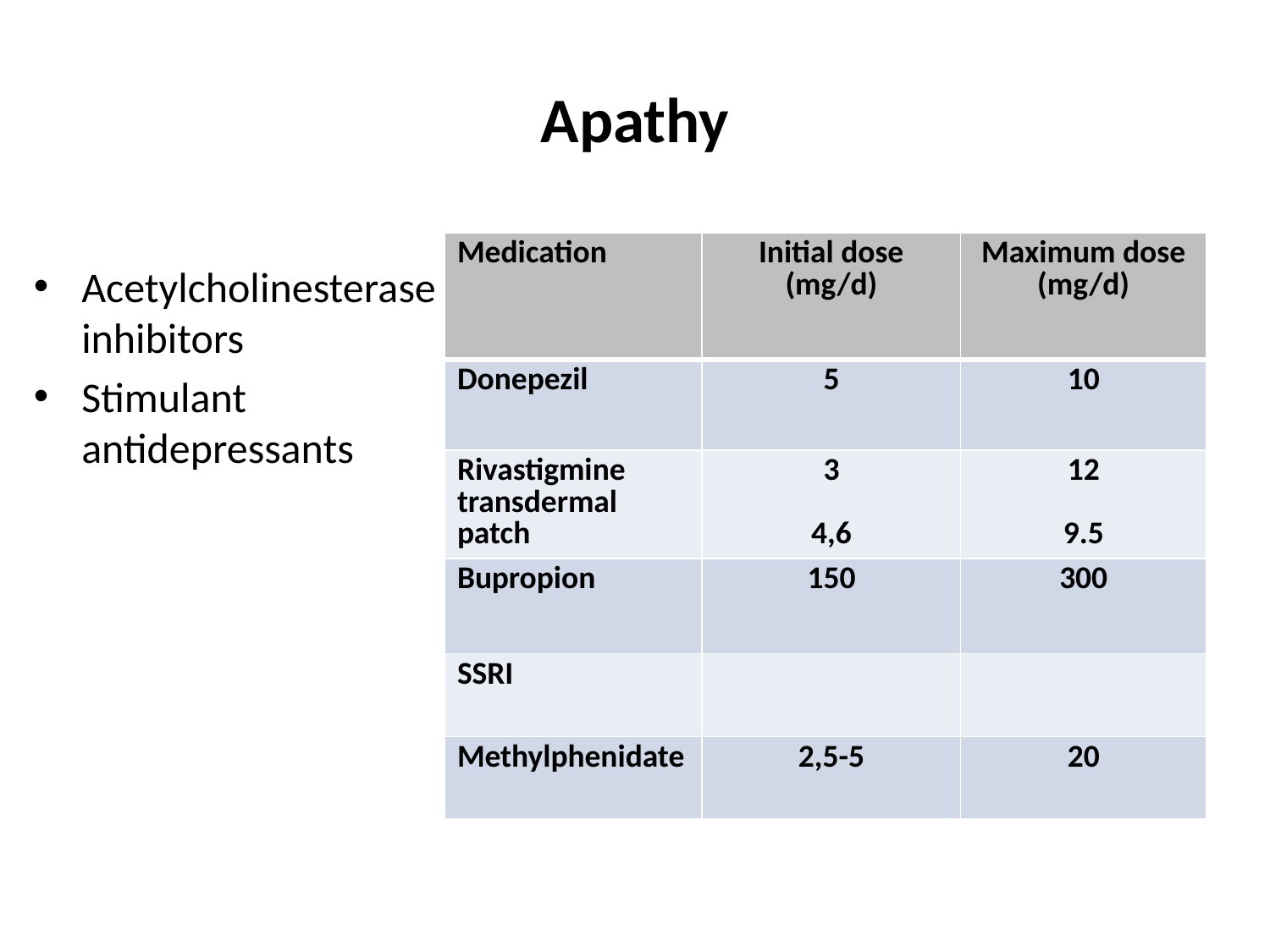

# Apathy

| Medication | Initial dose (mg/d) | Maximum dose (mg/d) |
| --- | --- | --- |
| Donepezil | 5 | 10 |
| Rivastigmine transdermal patch | 3 4,6 | 12 9.5 |
| Bupropion | 150 | 300 |
| SSRI |  |  |
| Methylphenidate | 2,5-5 | 20 |
Acetylcholinesterase inhibitors
Stimulant antidepressants